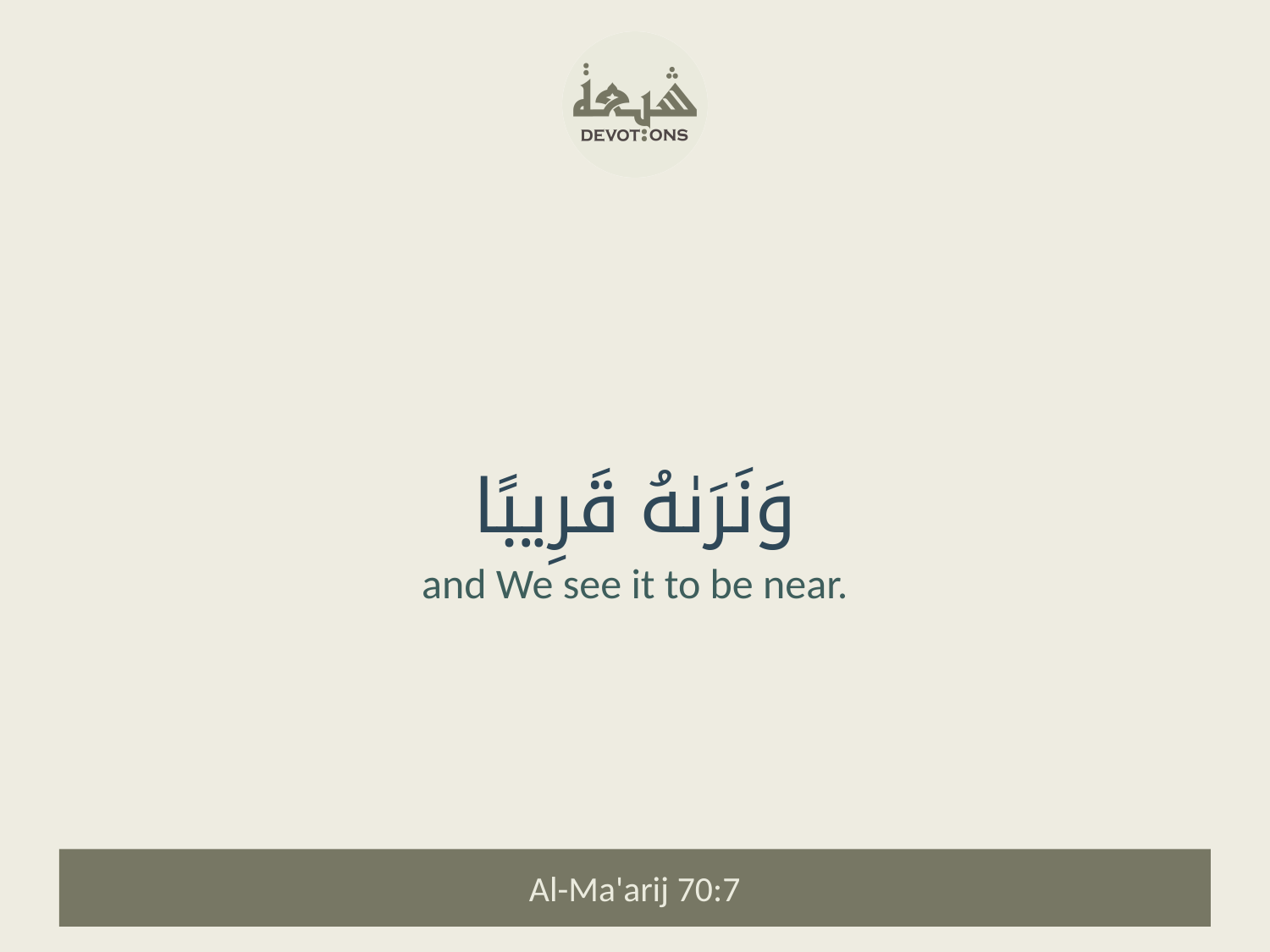

وَنَرَىٰهُ قَرِيبًا
and We see it to be near.
Al-Ma'arij 70:7